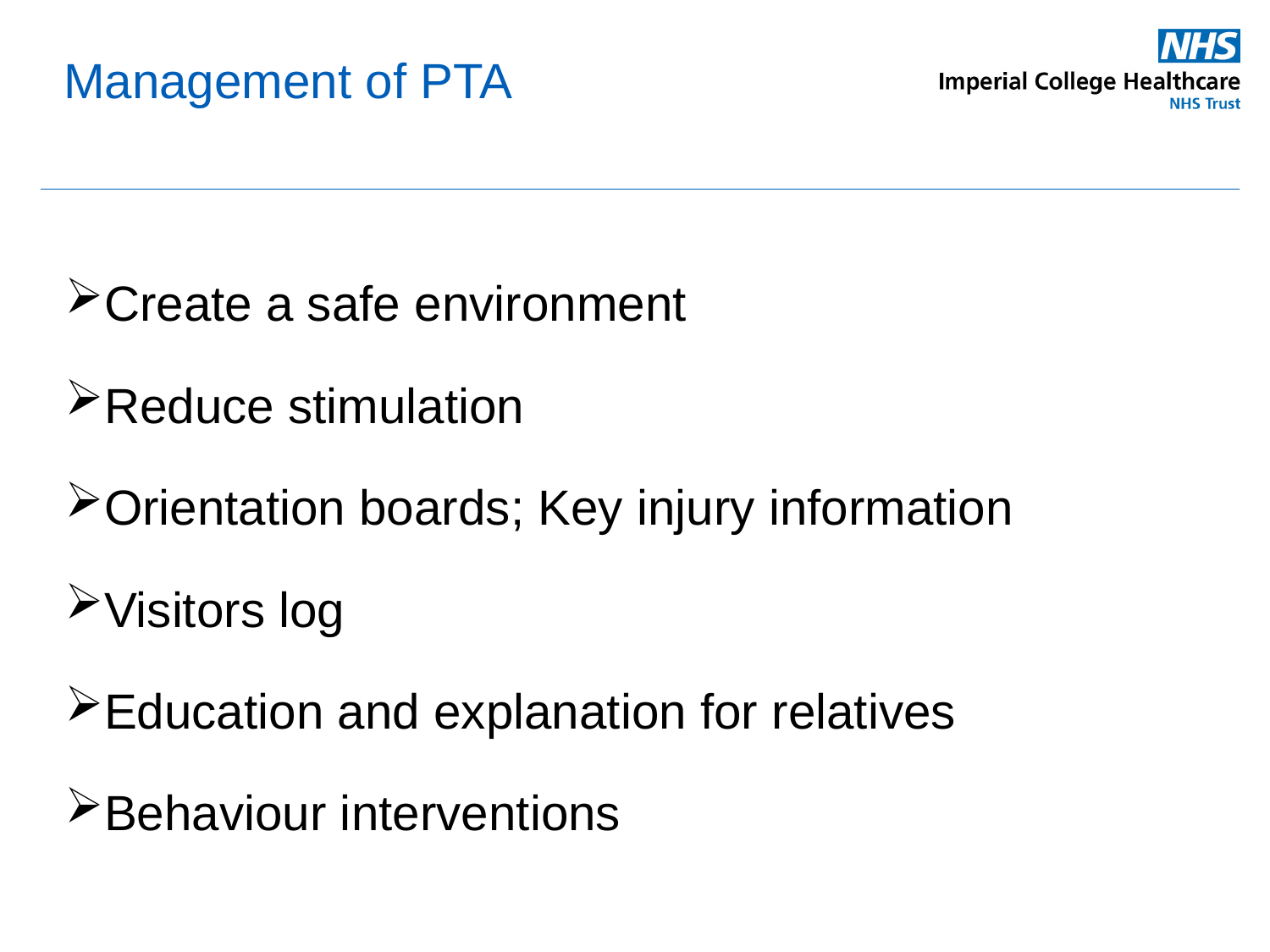

# Management of PTA
Create a safe environment
Reduce stimulation
Orientation boards; Key injury information
Visitors log
Education and explanation for relatives
Behaviour interventions